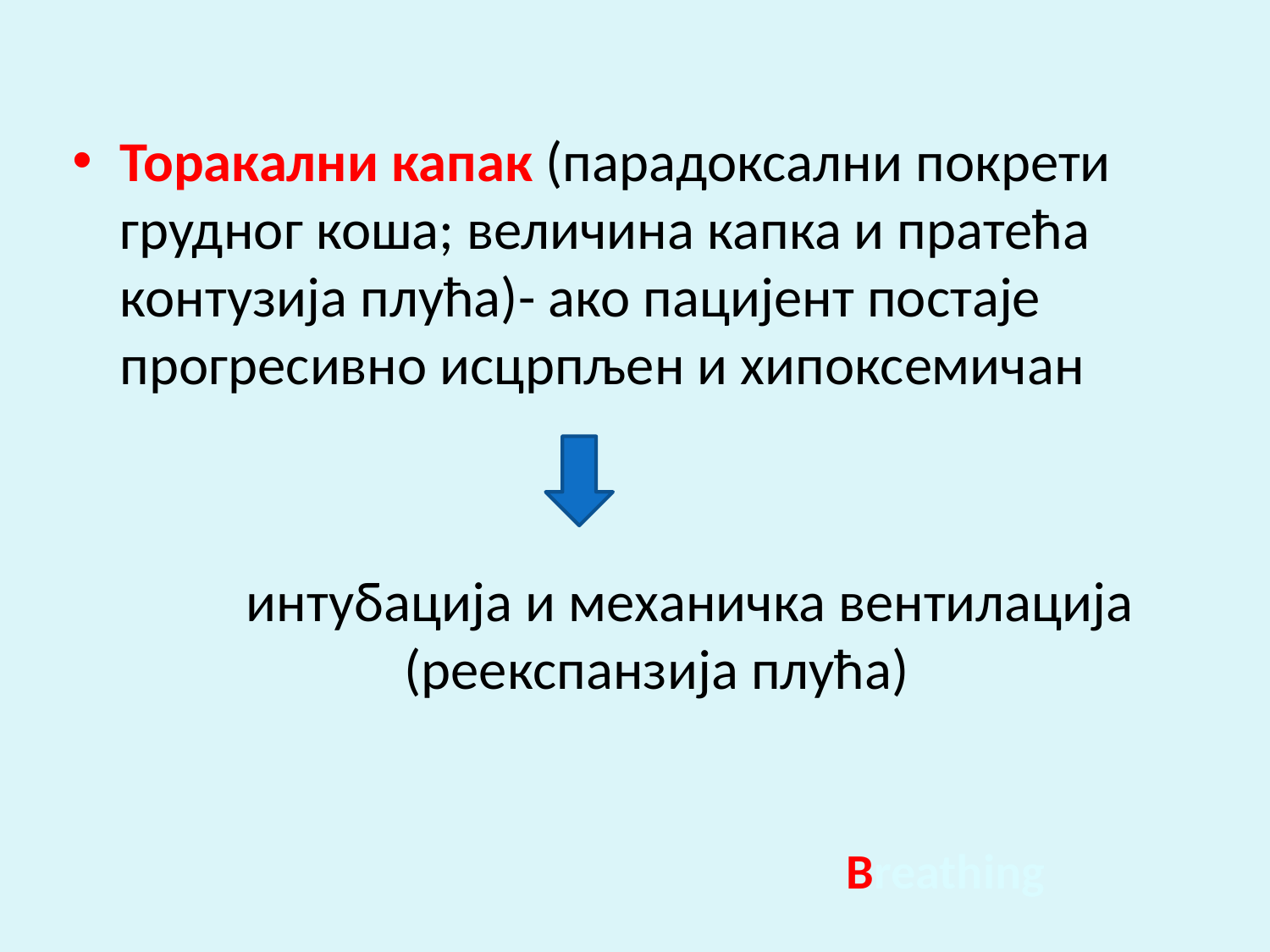

#
Торакални капак (парадоксални покрети грудног коша; величина капка и пратећа контузија плућа)- ако пацијент постаје прогресивно исцрпљен и хипоксемичан

         интубација и механичка вентилација (реекспанзија плућа)

Breathing